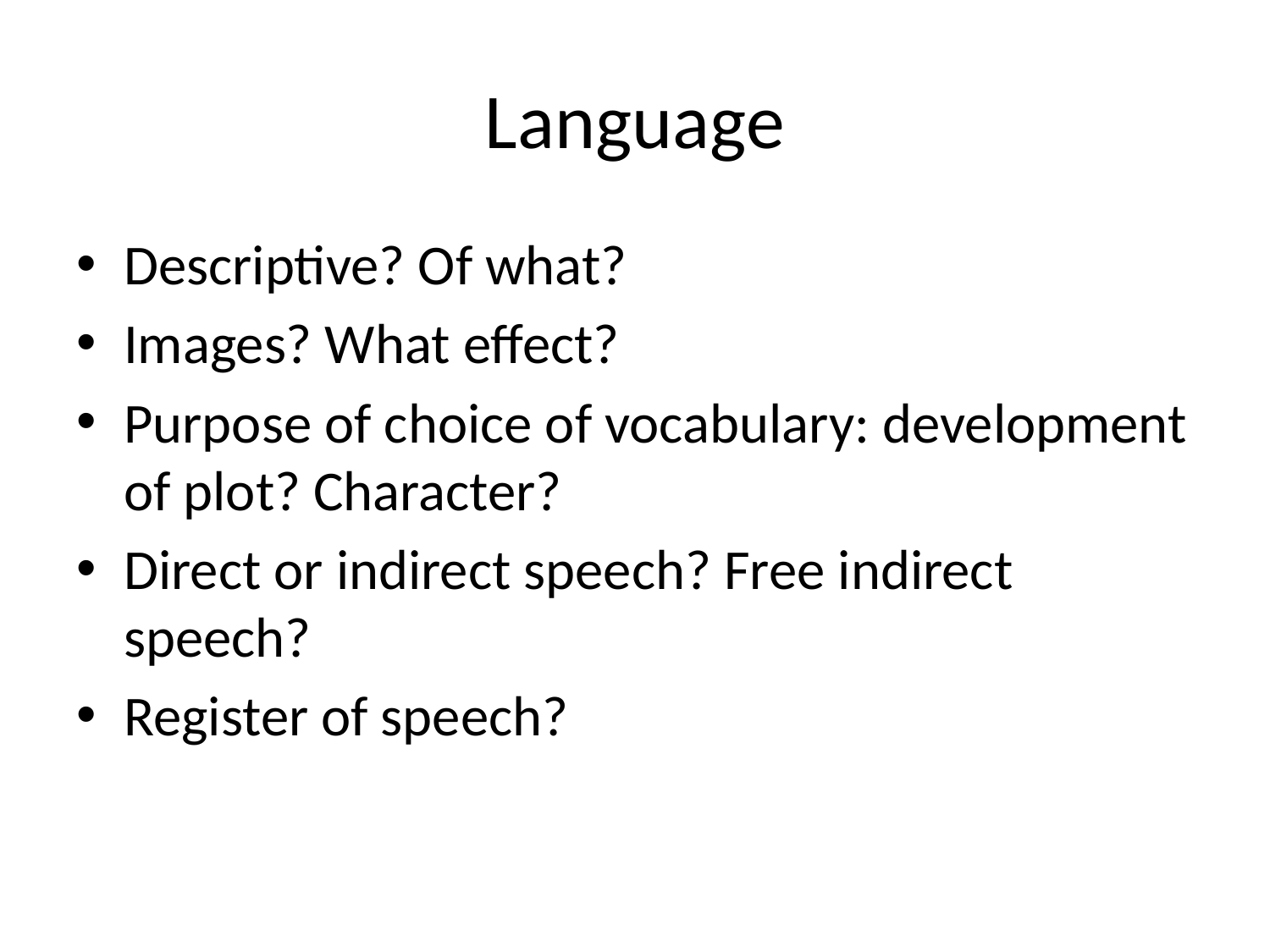

# Language
Descriptive? Of what?
Images? What effect?
Purpose of choice of vocabulary: development of plot? Character?
Direct or indirect speech? Free indirect speech?
Register of speech?